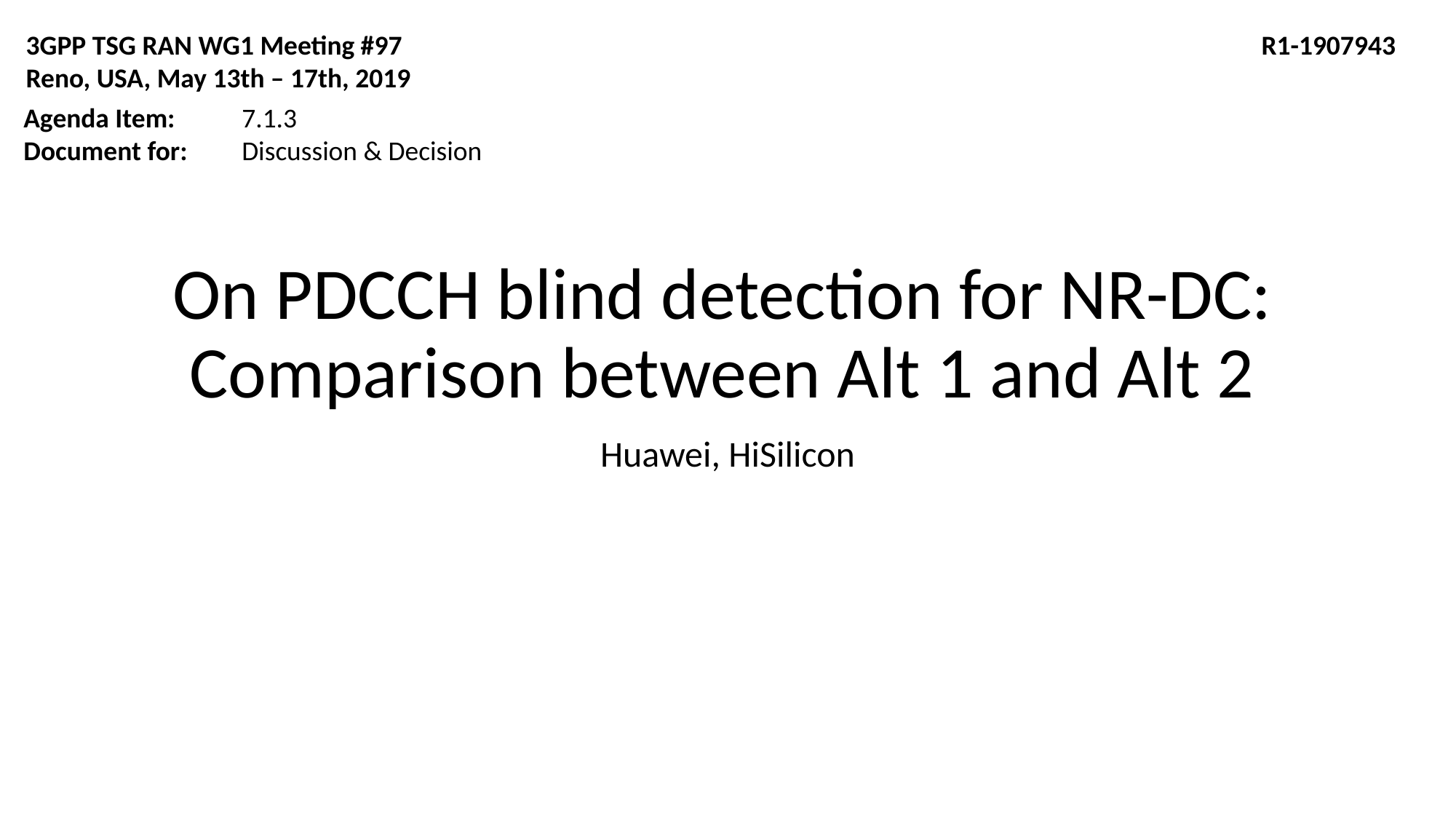

3GPP TSG RAN WG1 Meeting #97
Reno, USA, May 13th – 17th, 2019
R1-1907943
Agenda Item: 	7.1.3
Document for:	Discussion & Decision
# On PDCCH blind detection for NR-DC: Comparison between Alt 1 and Alt 2
Huawei, HiSilicon